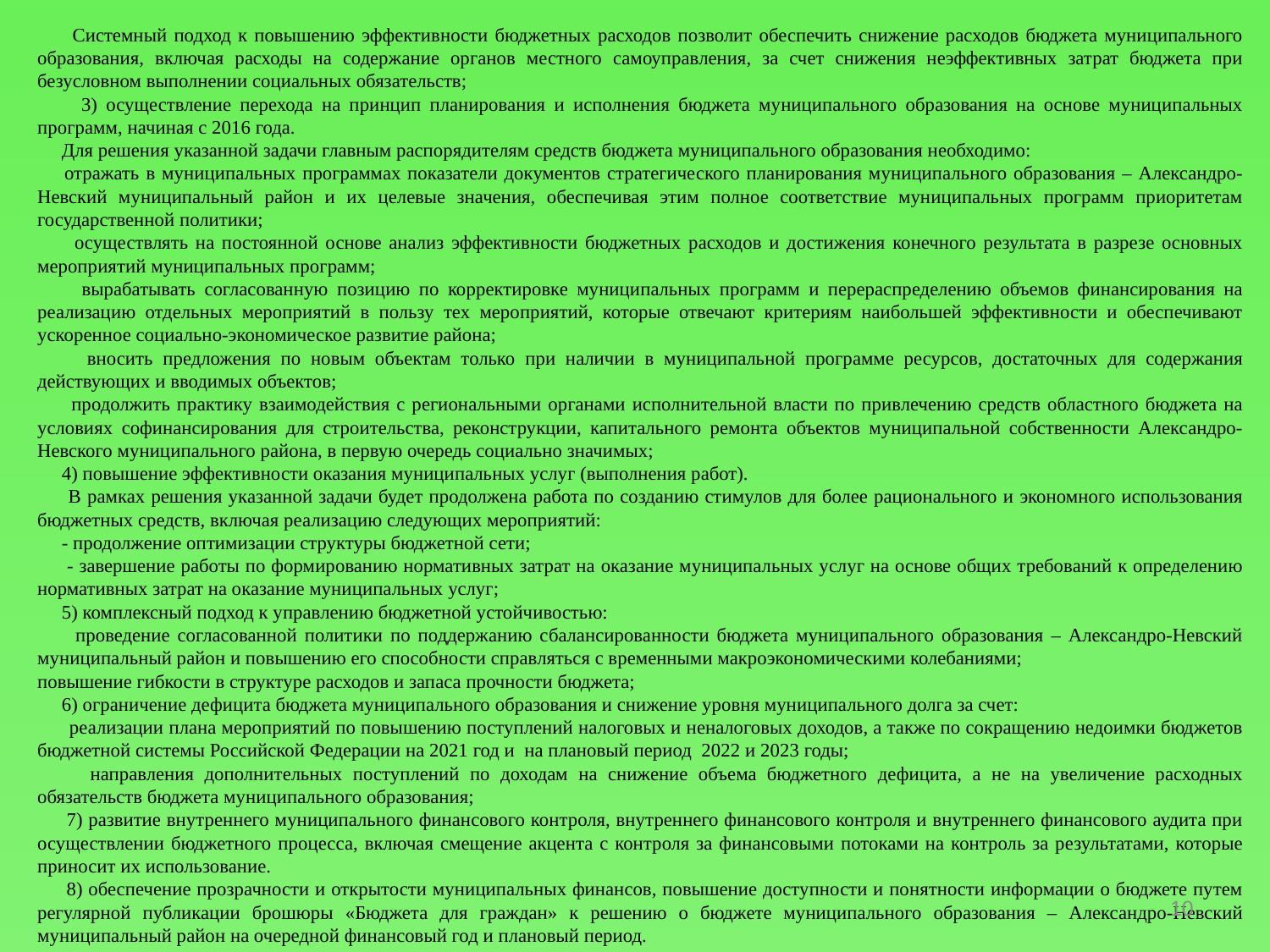

Системный подход к повышению эффективности бюджетных расходов позволит обеспечить снижение расходов бюджета муниципального образования, включая расходы на содержание органов местного самоуправления, за счет снижения неэффективных затрат бюджета при безусловном выполнении социальных обязательств;
     3) осуществление перехода на принцип планирования и исполнения бюджета муниципального образования на основе муниципальных программ, начиная с 2016 года.
     Для решения указанной задачи главным распорядителям средств бюджета муниципального образования необходимо:
    отражать в муниципальных программах показатели документов стратегического планирования муниципального образования – Александро-Невский муниципальный район и их целевые значения, обеспечивая этим полное соответствие муниципальных программ приоритетам государственной политики;
     осуществлять на постоянной основе анализ эффективности бюджетных расходов и достижения конечного результата в разрезе основных мероприятий муниципальных программ;
     вырабатывать согласованную позицию по корректировке муниципальных программ и перераспределению объемов финансирования на реализацию отдельных мероприятий в пользу тех мероприятий, которые отвечают критериям наибольшей эффективности и обеспечивают ускоренное социально-экономическое развитие района;
     вносить предложения по новым объектам только при наличии в муниципальной программе ресурсов, достаточных для содержания действующих и вводимых объектов;
     продолжить практику взаимодействия с региональными органами исполнительной власти по привлечению средств областного бюджета на условиях софинансирования для строительства, реконструкции, капитального ремонта объектов муниципальной собственности Александро-Невского муниципального района, в первую очередь социально значимых;
     4) повышение эффективности оказания муниципальных услуг (выполнения работ).
     В рамках решения указанной задачи будет продолжена работа по созданию стимулов для более рационального и экономного использования бюджетных средств, включая реализацию следующих мероприятий:
     - продолжение оптимизации структуры бюджетной сети;
     - завершение работы по формированию нормативных затрат на оказание муниципальных услуг на основе общих требований к определению нормативных затрат на оказание муниципальных услуг;
     5) комплексный подход к управлению бюджетной устойчивостью:
     проведение согласованной политики по поддержанию сбалансированности бюджета муниципального образования – Александро-Невский муниципальный район и повышению его способности справляться с временными макроэкономическими колебаниями;
повышение гибкости в структуре расходов и запаса прочности бюджета;
     6) ограничение дефицита бюджета муниципального образования и снижение уровня муниципального долга за счет:
      реализации плана мероприятий по повышению поступлений налоговых и неналоговых доходов, а также по сокращению недоимки бюджетов бюджетной системы Российской Федерации на 2021 год и  на плановый период  2022 и 2023 годы;
     направления дополнительных поступлений по доходам на снижение объема бюджетного дефицита, а не на увеличение расходных обязательств бюджета муниципального образования;
     7) развитие внутреннего муниципального финансового контроля, внутреннего финансового контроля и внутреннего финансового аудита при осуществлении бюджетного процесса, включая смещение акцента с контроля за финансовыми потоками на контроль за результатами, которые приносит их использование.
     8) обеспечение прозрачности и открытости муниципальных финансов, повышение доступности и понятности информации о бюджете путем регулярной публикации брошюры «Бюджета для граждан» к решению о бюджете муниципального образования – Александро-Невский муниципальный район на очередной финансовый год и плановый период.

10